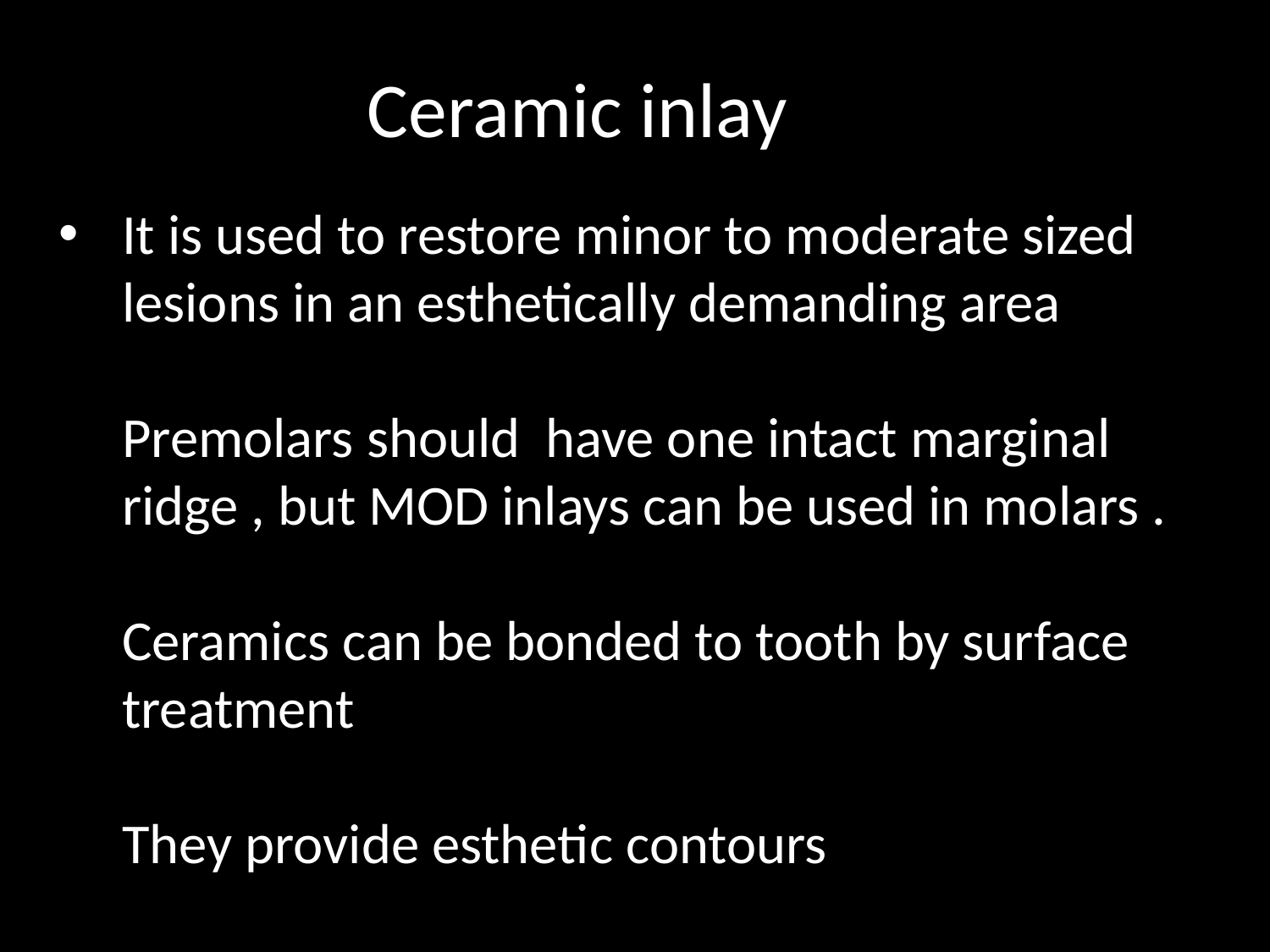

Ceramic inlay
# It is used to restore minor to moderate sized lesions in an esthetically demanding area Premolars should  have one intact marginal ridge , but MOD inlays can be used in molars . Ceramics can be bonded to tooth by surface treatment They provide esthetic contours